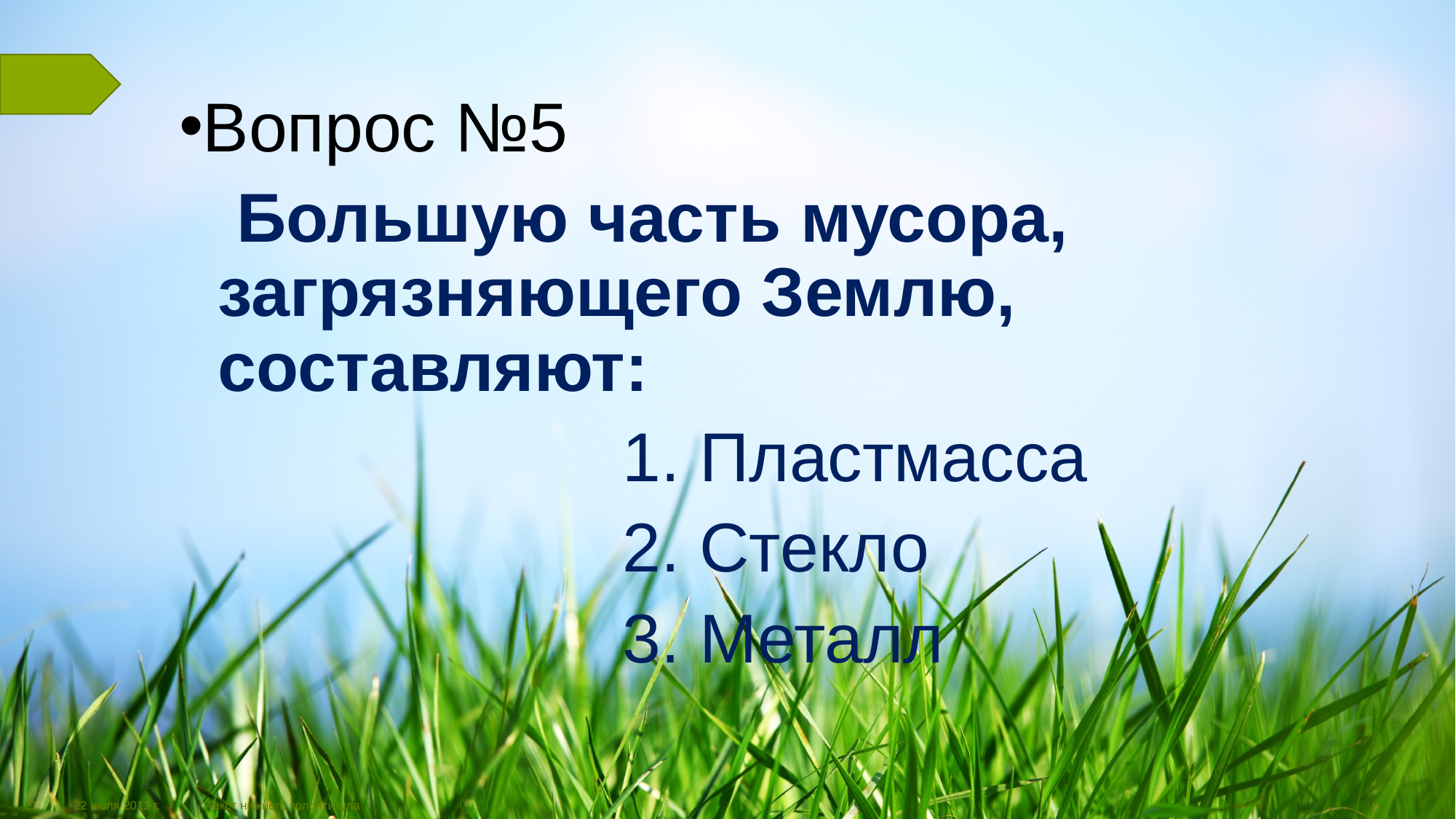

#
Вопрос №5
   Большую часть мусора, загрязняющего Землю, составляют:
                       1. Пластмасса
                       2. Стекло
                       3. Металл

21
22 июля 2012 г.
Текст нижнего колонтитула